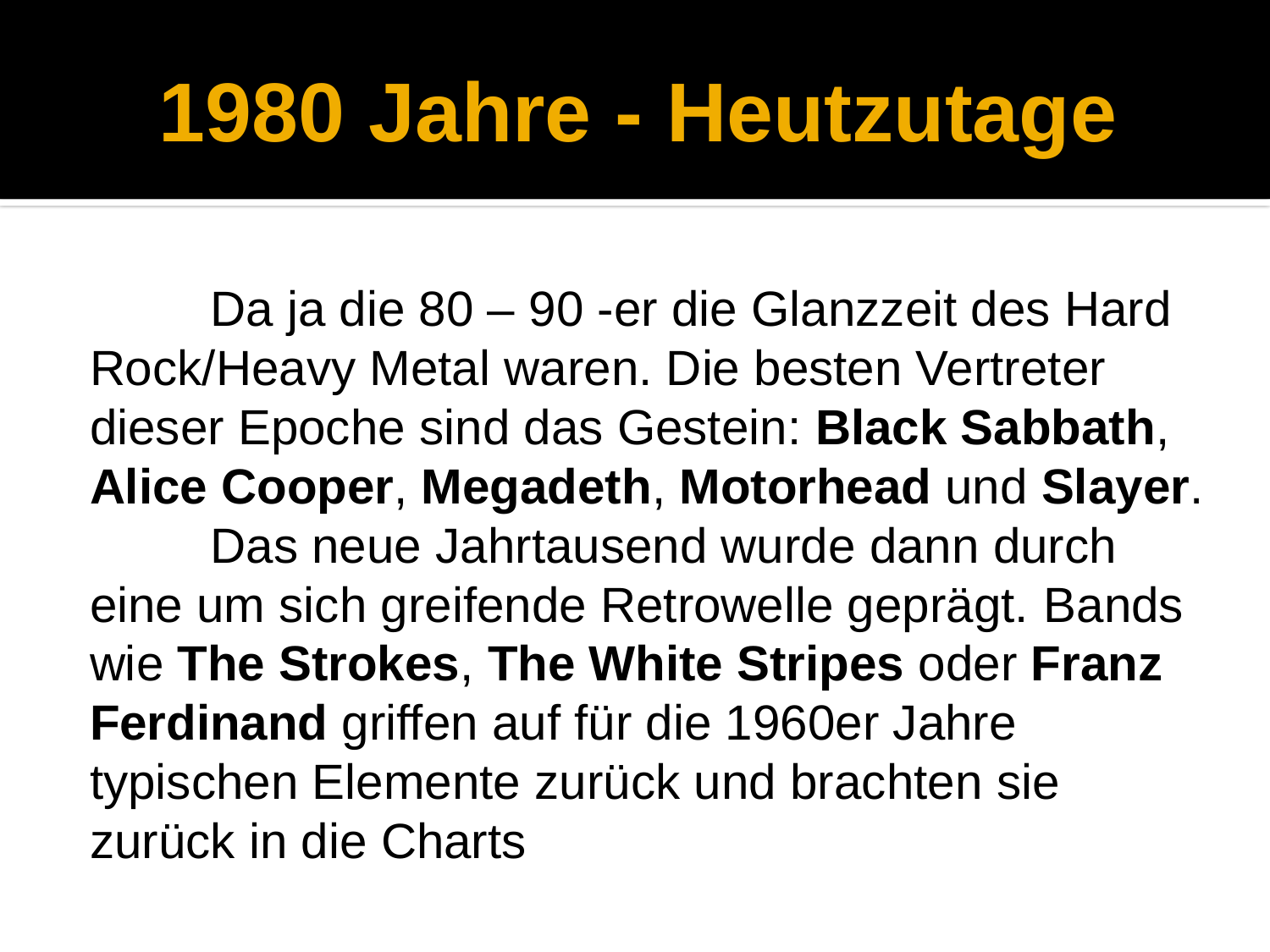

# 1980 Jahre - Heutzutage
            Da ja die 80 – 90 -er die Glanzzeit des Hard Rock/Heavy Metal waren. Die besten Vertreter dieser Epoche sind das Gestein: Black Sabbath, Alice Cooper, Megadeth, Motorhead und Slayer.
            Das neue Jahrtausend wurde dann durch eine um sich greifende Retrowelle geprägt. Bands wie The Strokes, The White Stripes oder Franz Ferdinand griffen auf für die 1960er Jahre typischen Elemente zurück und brachten sie zurück in die Charts